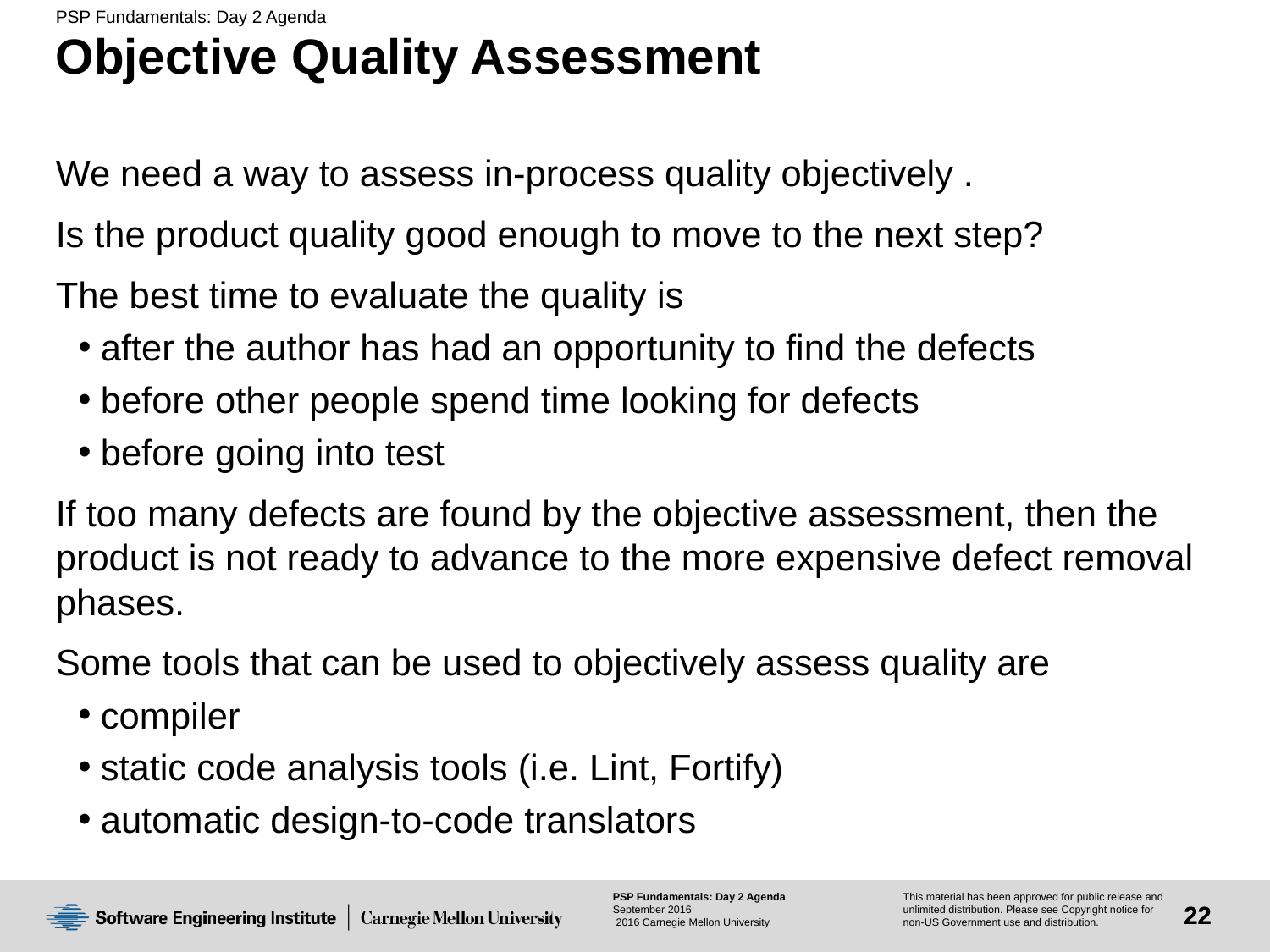

# Objective Quality Assessment
We need a way to assess in-process quality objectively .
Is the product quality good enough to move to the next step?
The best time to evaluate the quality is
after the author has had an opportunity to find the defects
before other people spend time looking for defects
before going into test
If too many defects are found by the objective assessment, then the product is not ready to advance to the more expensive defect removal phases.
Some tools that can be used to objectively assess quality are
compiler
static code analysis tools (i.e. Lint, Fortify)
automatic design-to-code translators